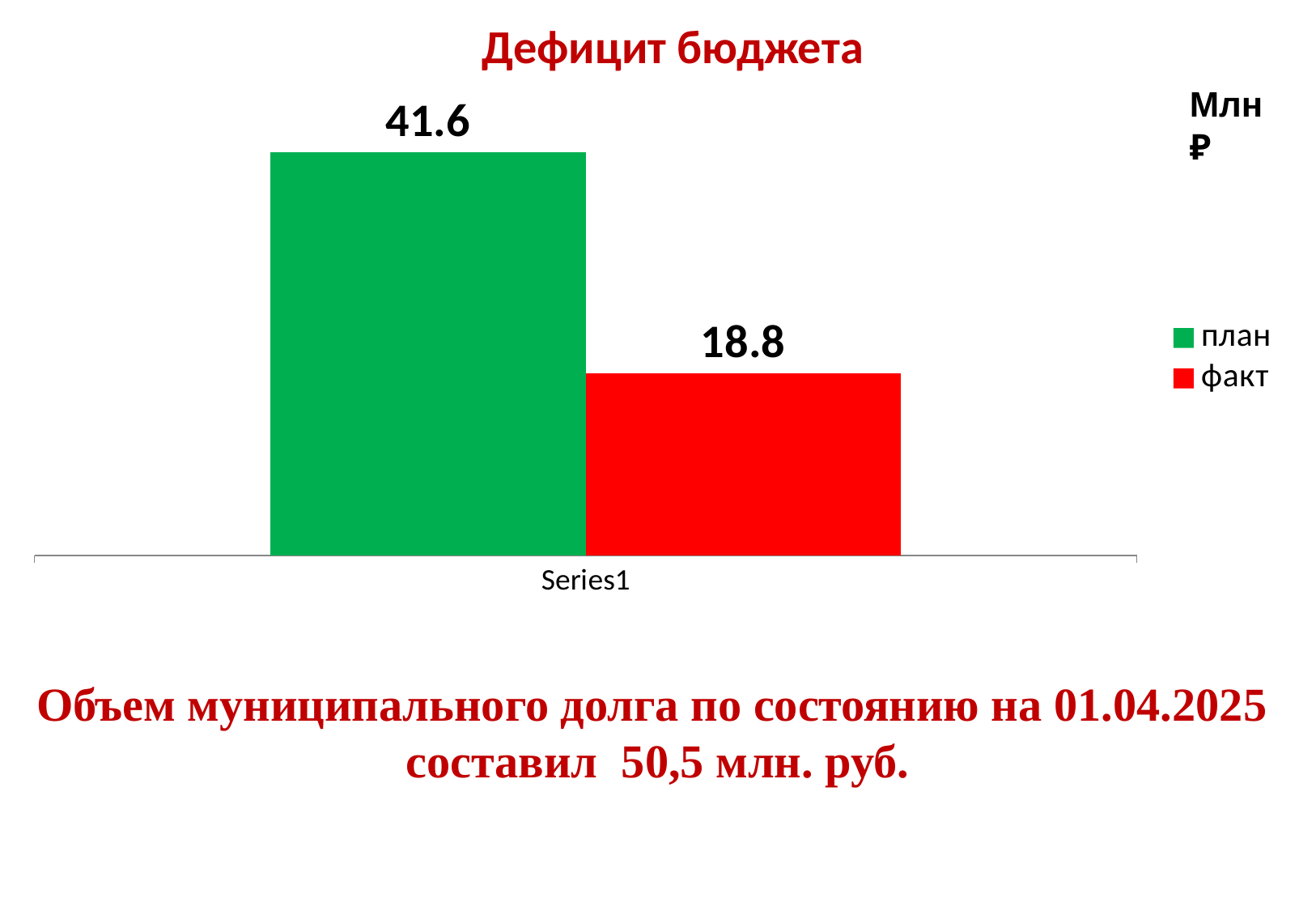

Дефицит бюджета
Млн ₽

### Chart

| Category | план | факт |
|---|---|---|
|  | 41.6 | 18.8 |
Объем муниципального долга по состоянию на 01.04.2025  составил  50,5 млн. руб.